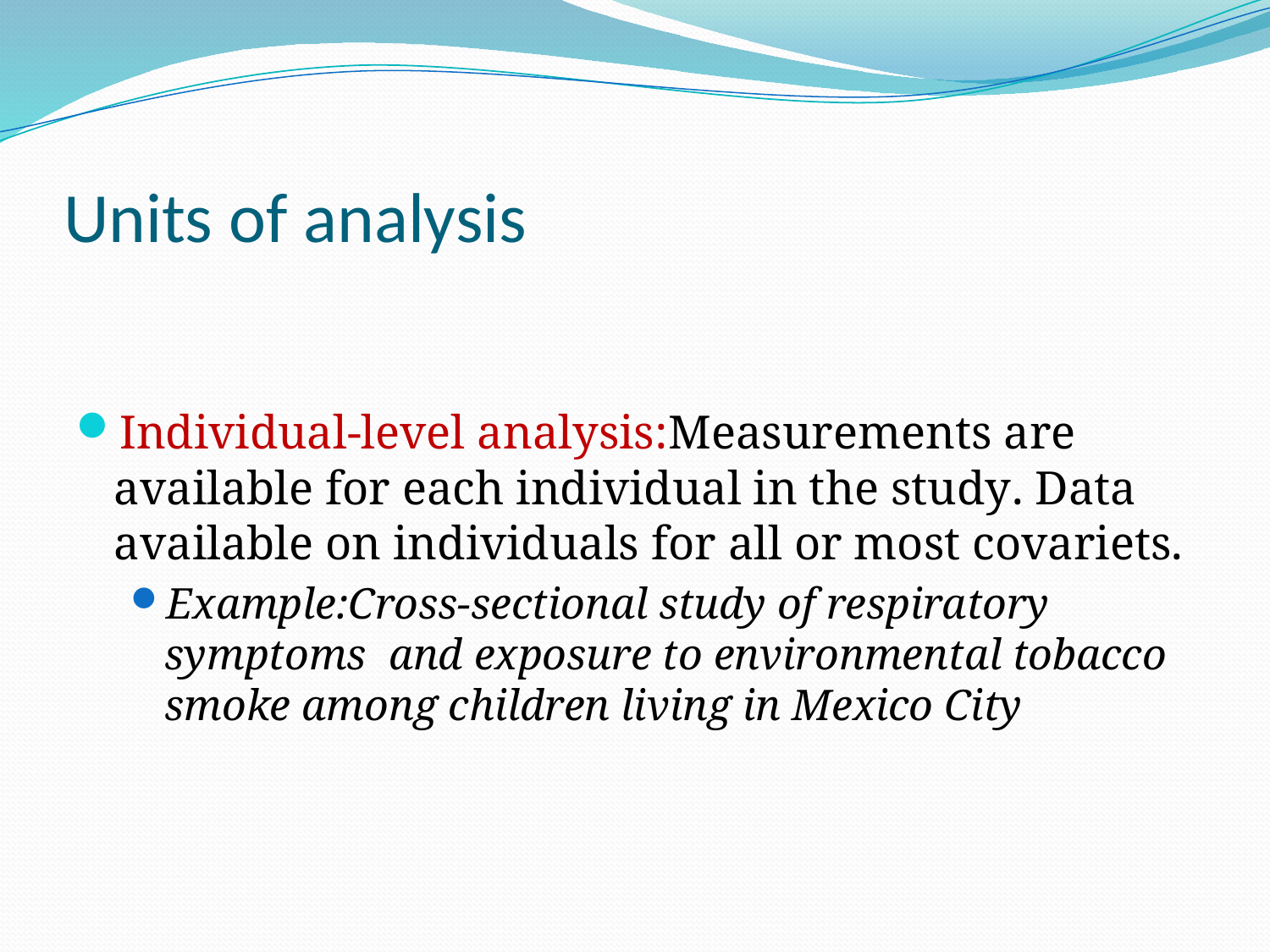

# Units of analysis

Individual-level analysis:Measurements are available for each individual in the study. Data available on individuals for all or most covariets.
Example:Cross-sectional study of respiratory symptoms  and exposure to environmental tobacco smoke among children living in Mexico City